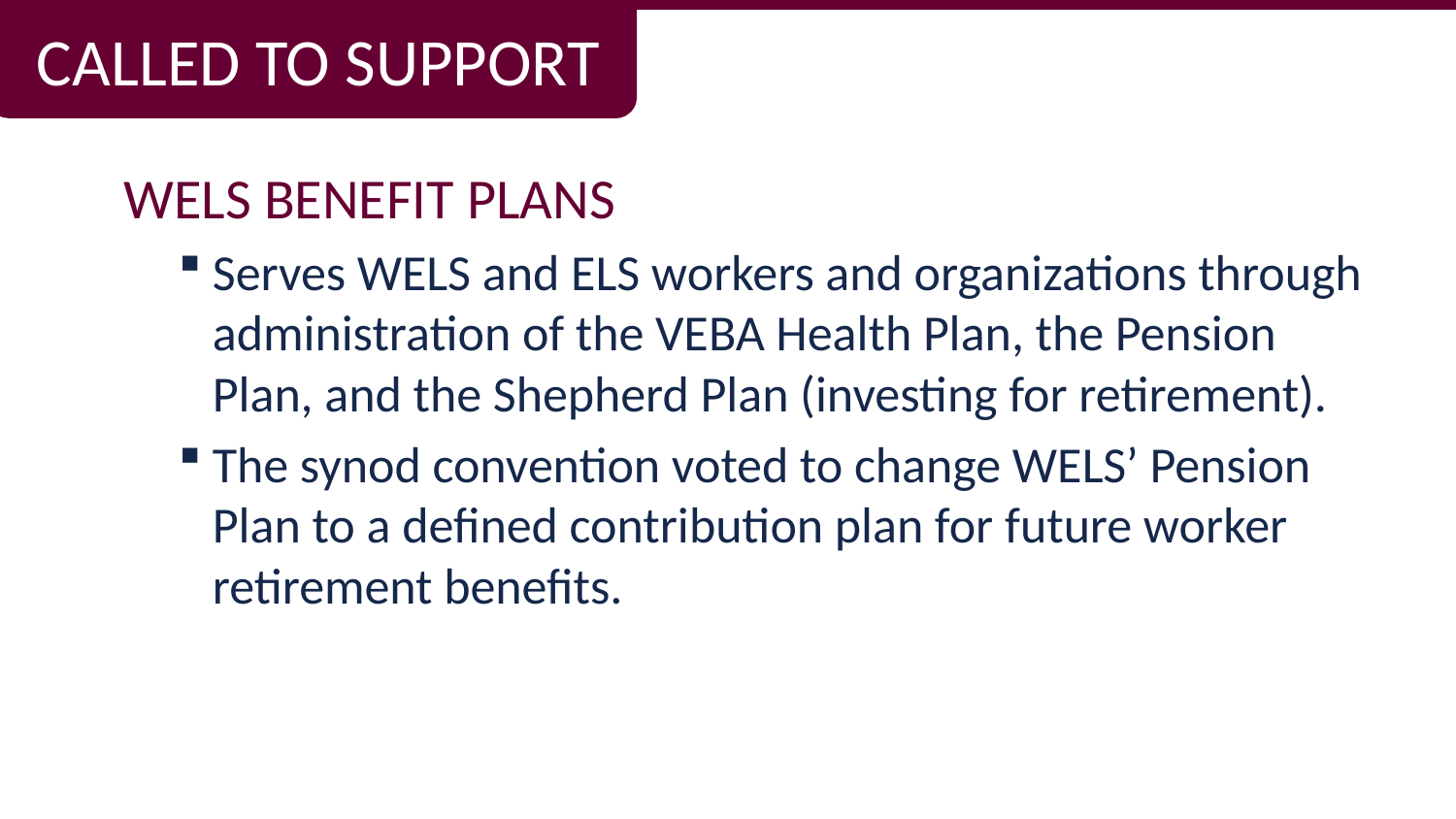

CALLED TO SUPPORT
WELS BENEFIT PLANS
Serves WELS and ELS workers and organizations through administration of the VEBA Health Plan, the Pension Plan, and the Shepherd Plan (investing for retirement).
The synod convention voted to change WELS’ Pension Plan to a defined contribution plan for future worker retirement benefits.